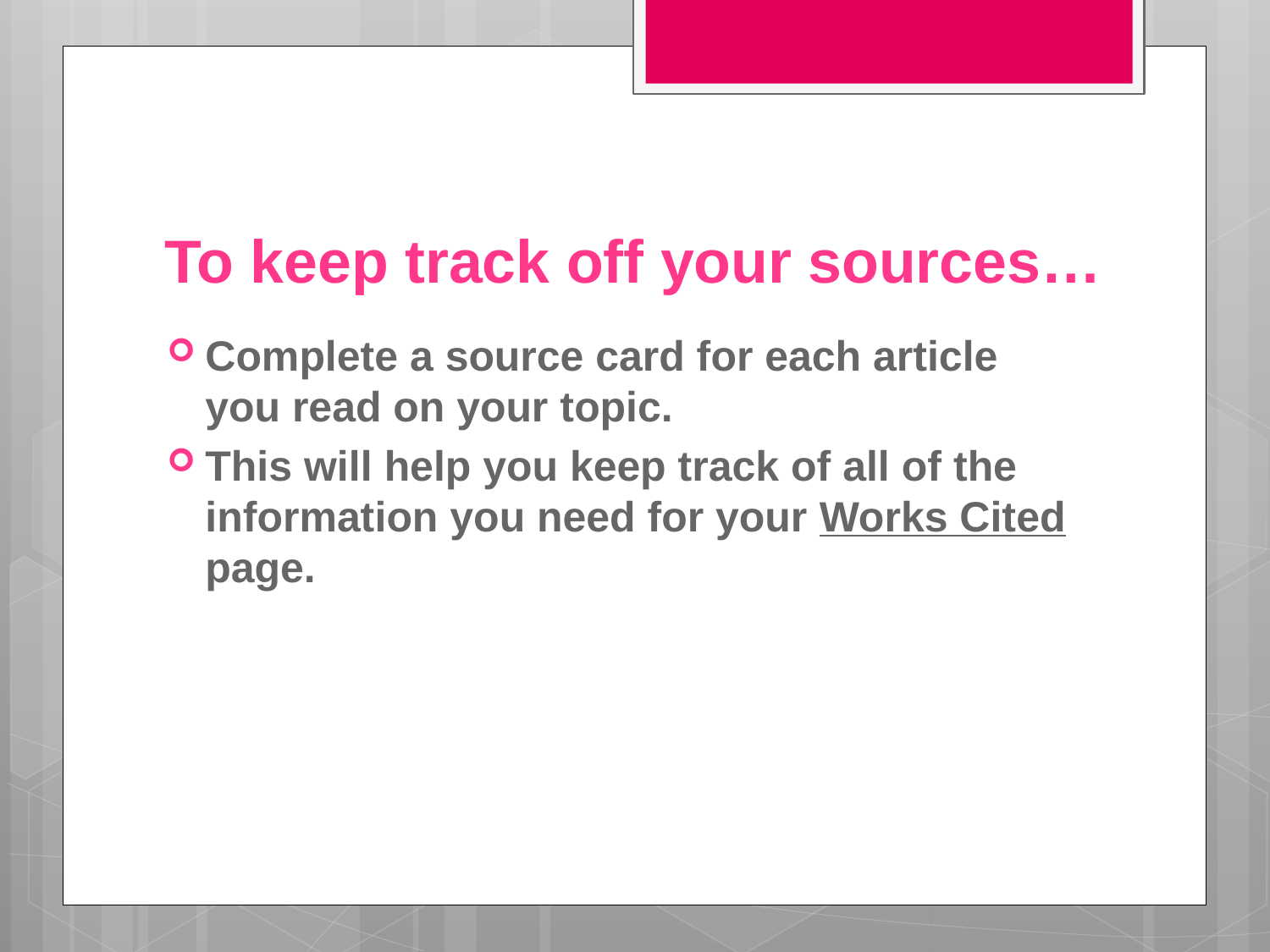

# To keep track off your sources…
Complete a source card for each article you read on your topic.
This will help you keep track of all of the information you need for your Works Cited page.